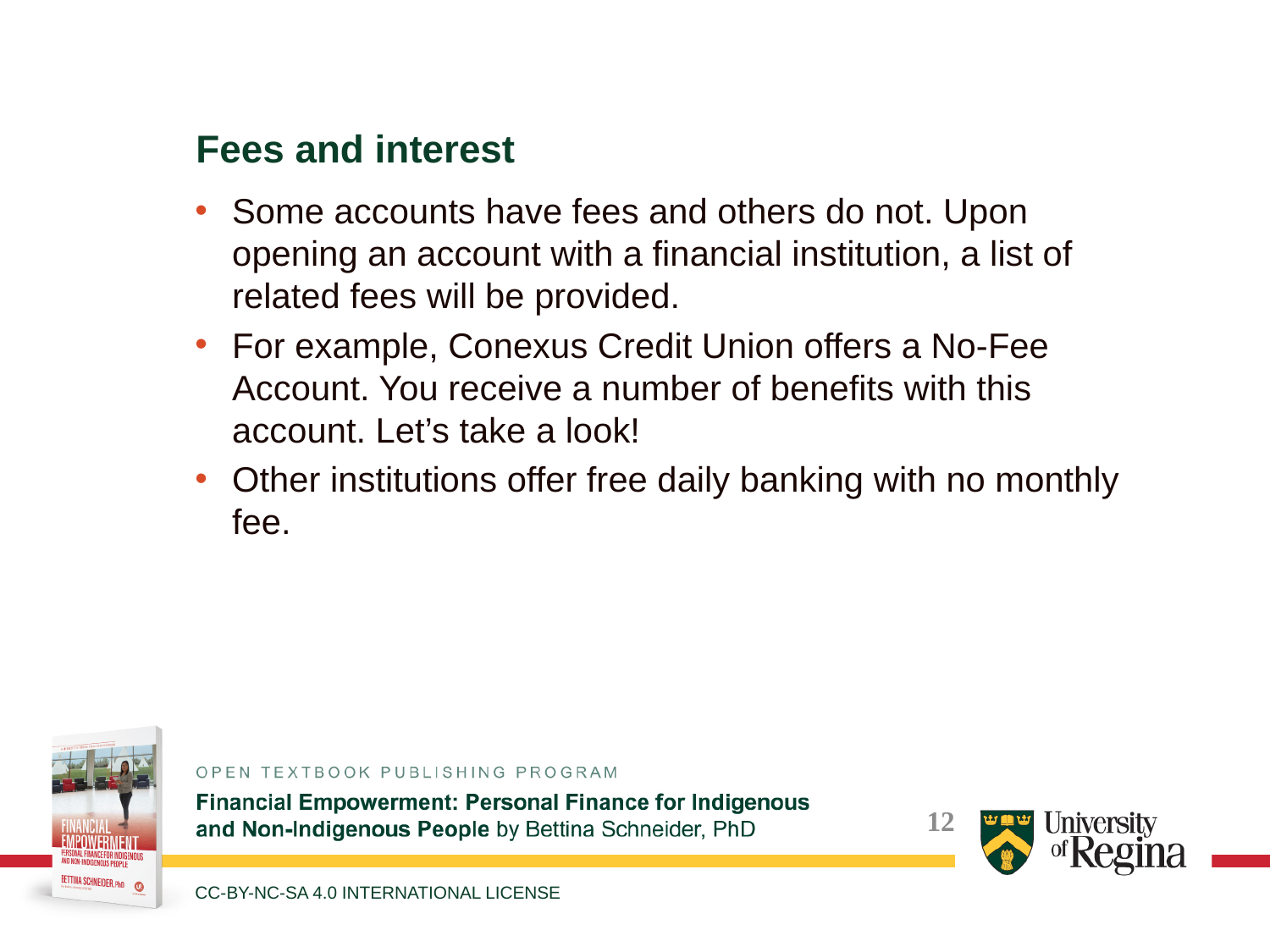

Fees and interest
Some accounts have fees and others do not. Upon opening an account with a financial institution, a list of related fees will be provided.
For example, Conexus Credit Union offers a No-Fee Account. You receive a number of benefits with this account. Let’s take a look!
Other institutions offer free daily banking with no monthly fee.
CC-BY-NC-SA 4.0 INTERNATIONAL LICENSE